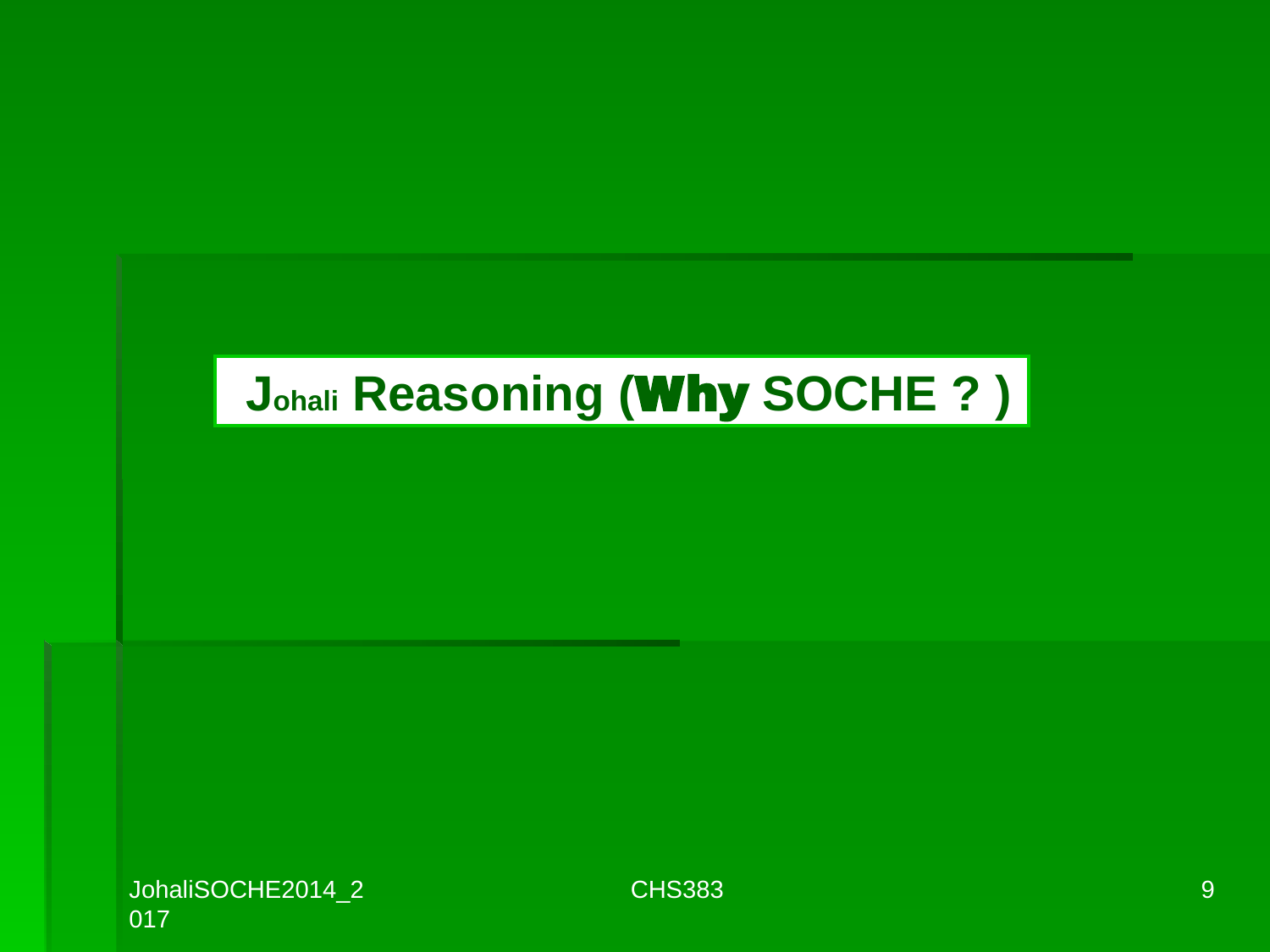

# Johali Reasoning (Why SOCHE ? )
JohaliSOCHE2014_2017
CHS383
9